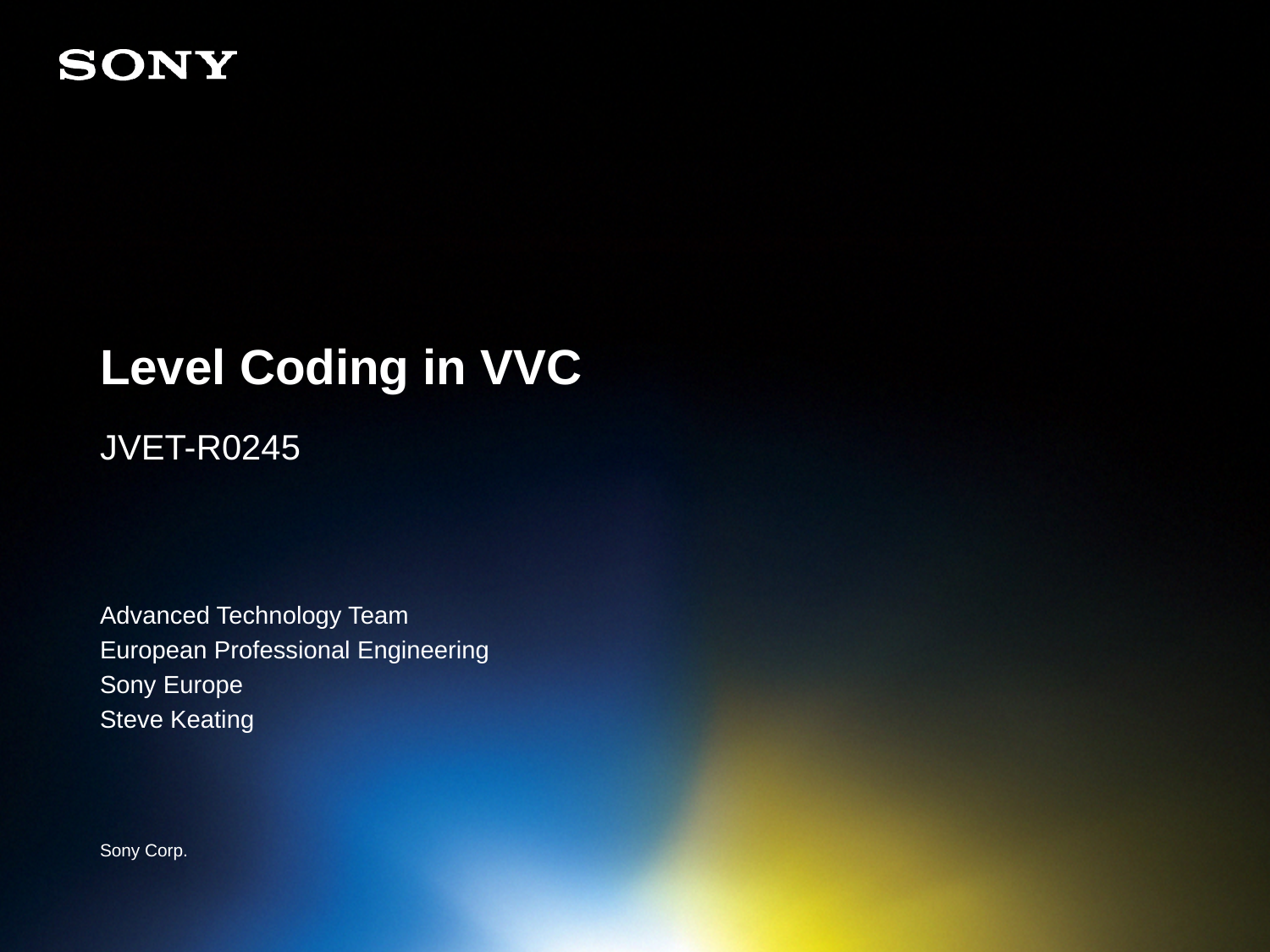

# Level Coding in VVC
JVET-R0245
Advanced Technology Team
European Professional Engineering
Sony Europe
Steve Keating
Sony Corp.